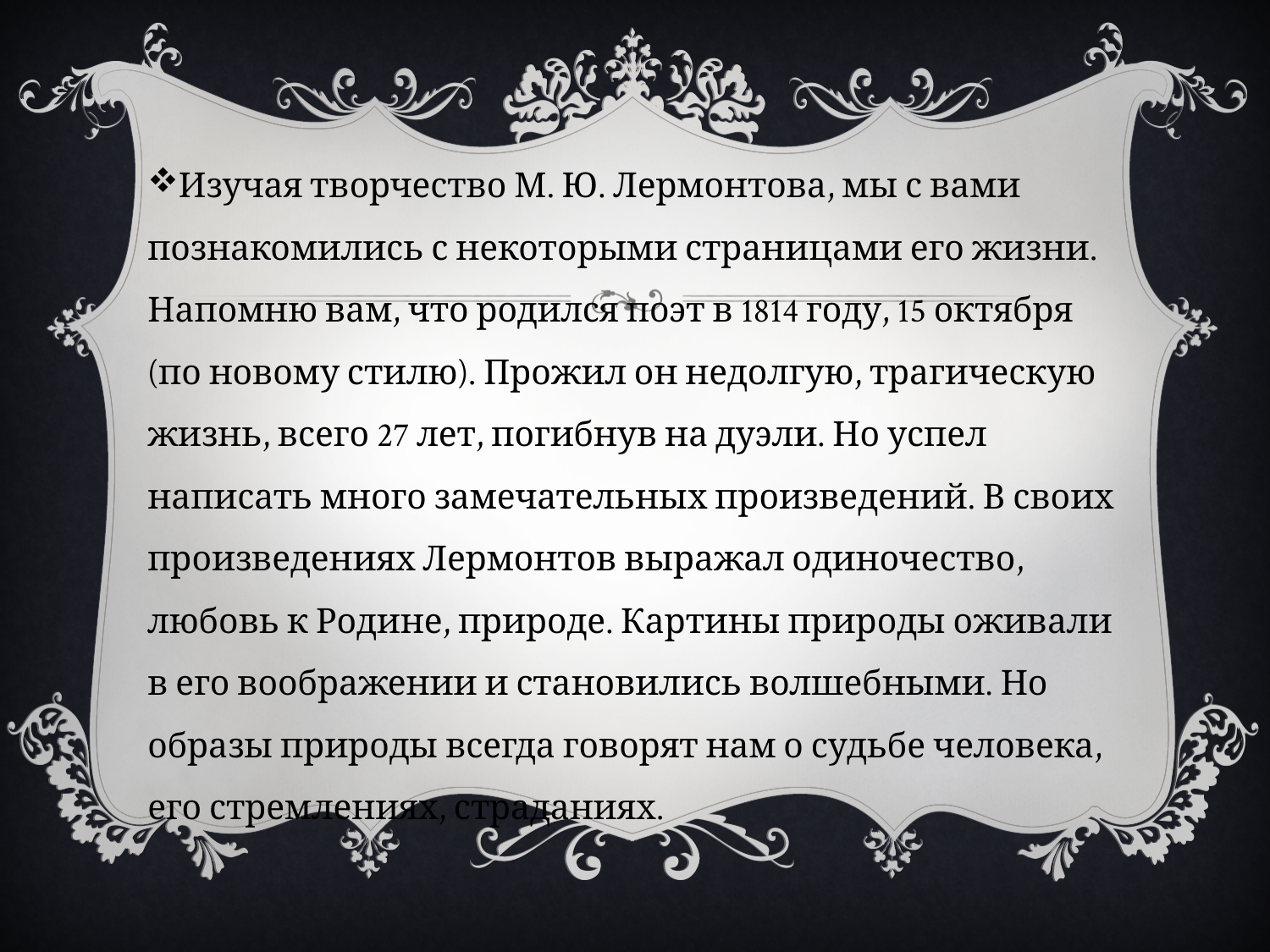

Изучая творчество М. Ю. Лермонтова, мы с вами познакомились с некоторыми страницами его жизни. Напомню вам, что родился поэт в 1814 году, 15 октября (по новому стилю). Прожил он недолгую, трагическую жизнь, всего 27 лет, погибнув на дуэли. Но успел написать много замечательных произведений. В своих произведениях Лермонтов выражал одиночество, любовь к Родине, природе. Картины природы оживали в его воображении и становились волшебными. Но образы природы всегда говорят нам о судьбе человека, его стремлениях, страданиях.